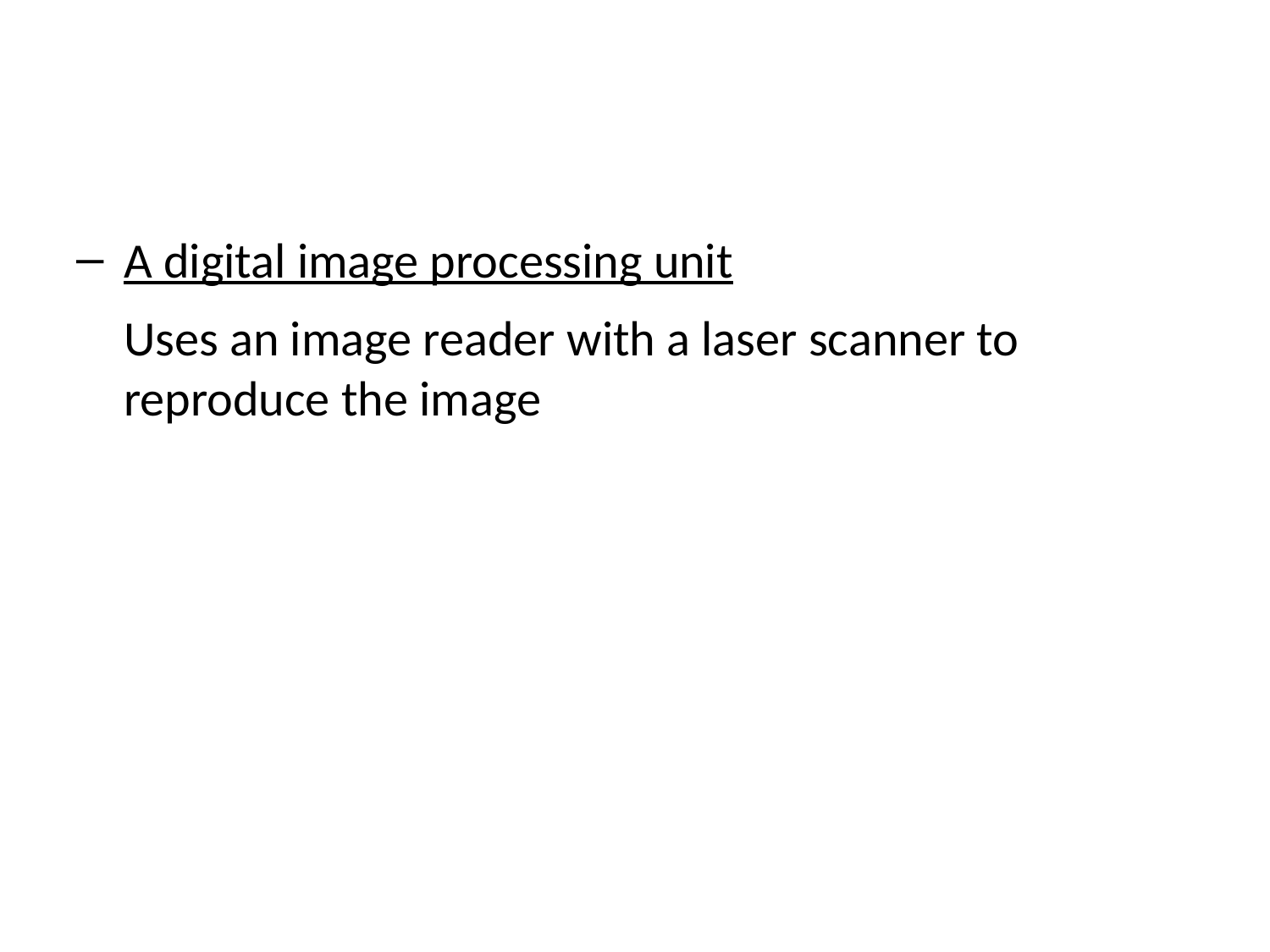

#
A digital image processing unit
	Uses an image reader with a laser scanner to reproduce the image